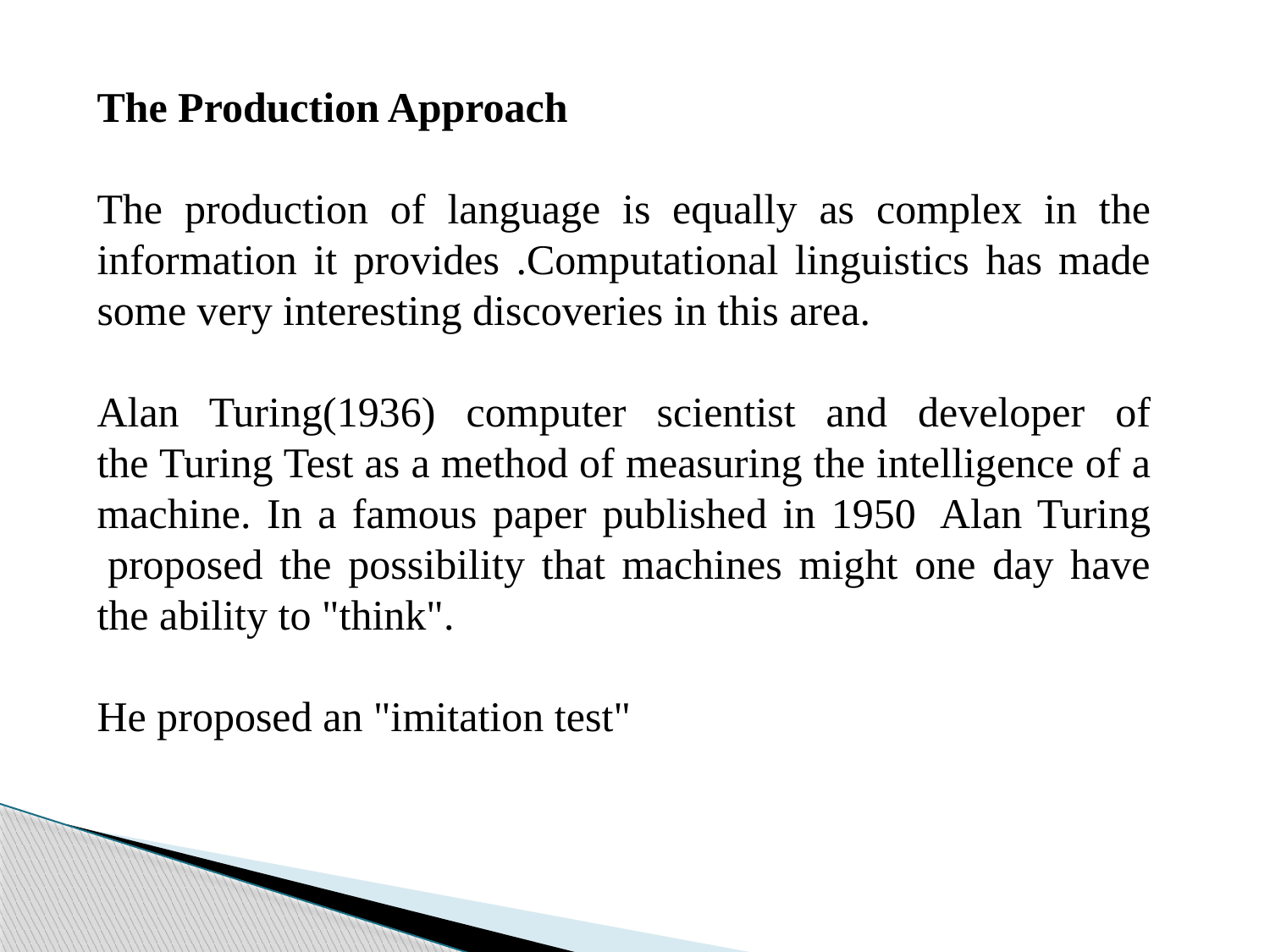

The Production Approach

The production of language is equally as complex in the information it provides .Computational linguistics has made some very interesting discoveries in this area.

Alan Turing(1936) computer scientist and developer of the Turing Test as a method of measuring the intelligence of a machine. In a famous paper published in 1950  Alan Turing  proposed the possibility that machines might one day have the ability to "think".

He proposed an "imitation test"